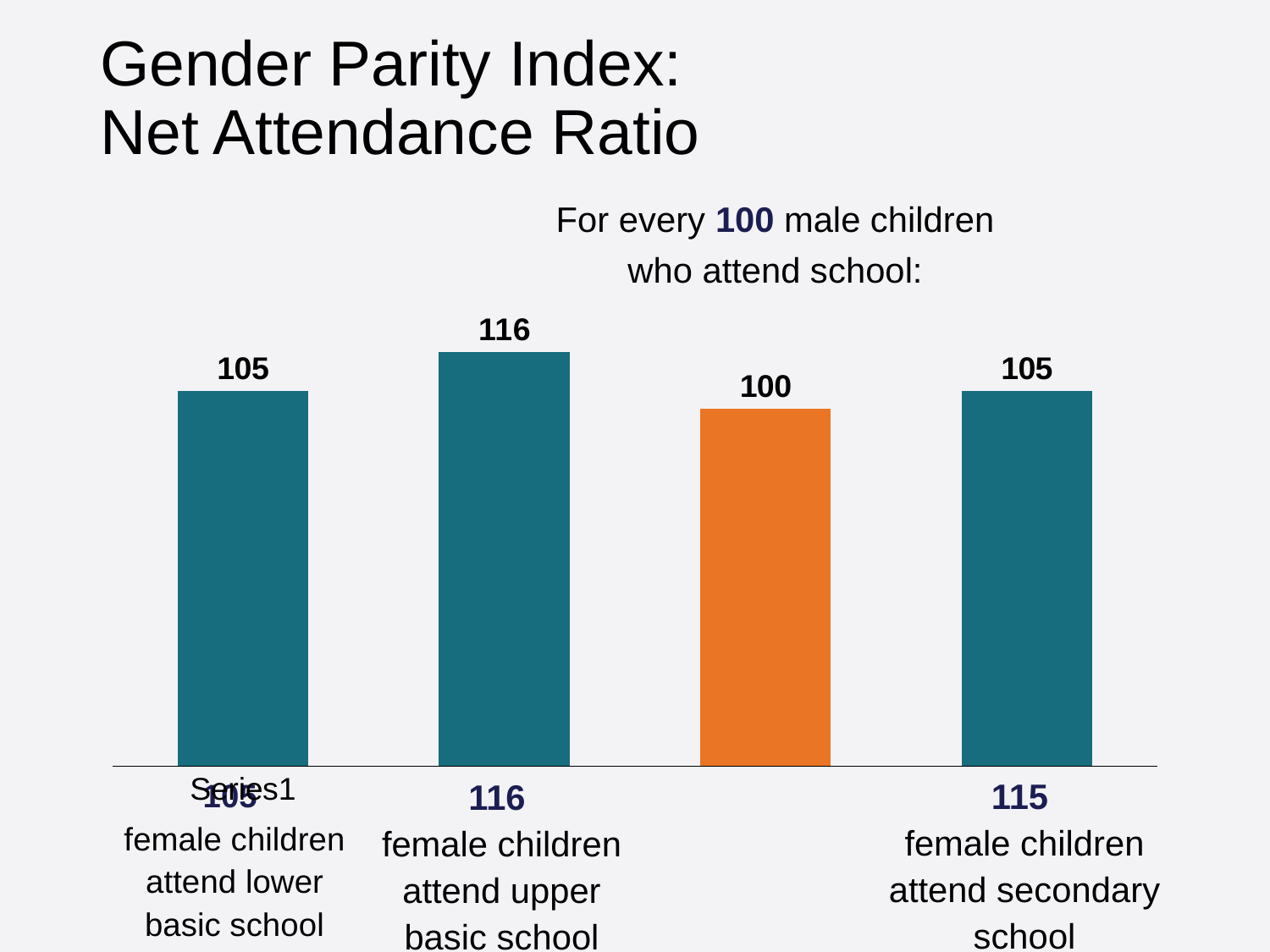

# Gender Parity Index: Net Attendance Ratio
For every 100 male children who attend school:

### Chart

| Category |  |
|---|---|
|  | 105.0 |
|  | 116.0 |
|  | 100.0 |
|  | 105.0 |
115
female children attend secondary school
105
female children attend lower
basic school
116
female children attend upper
basic school